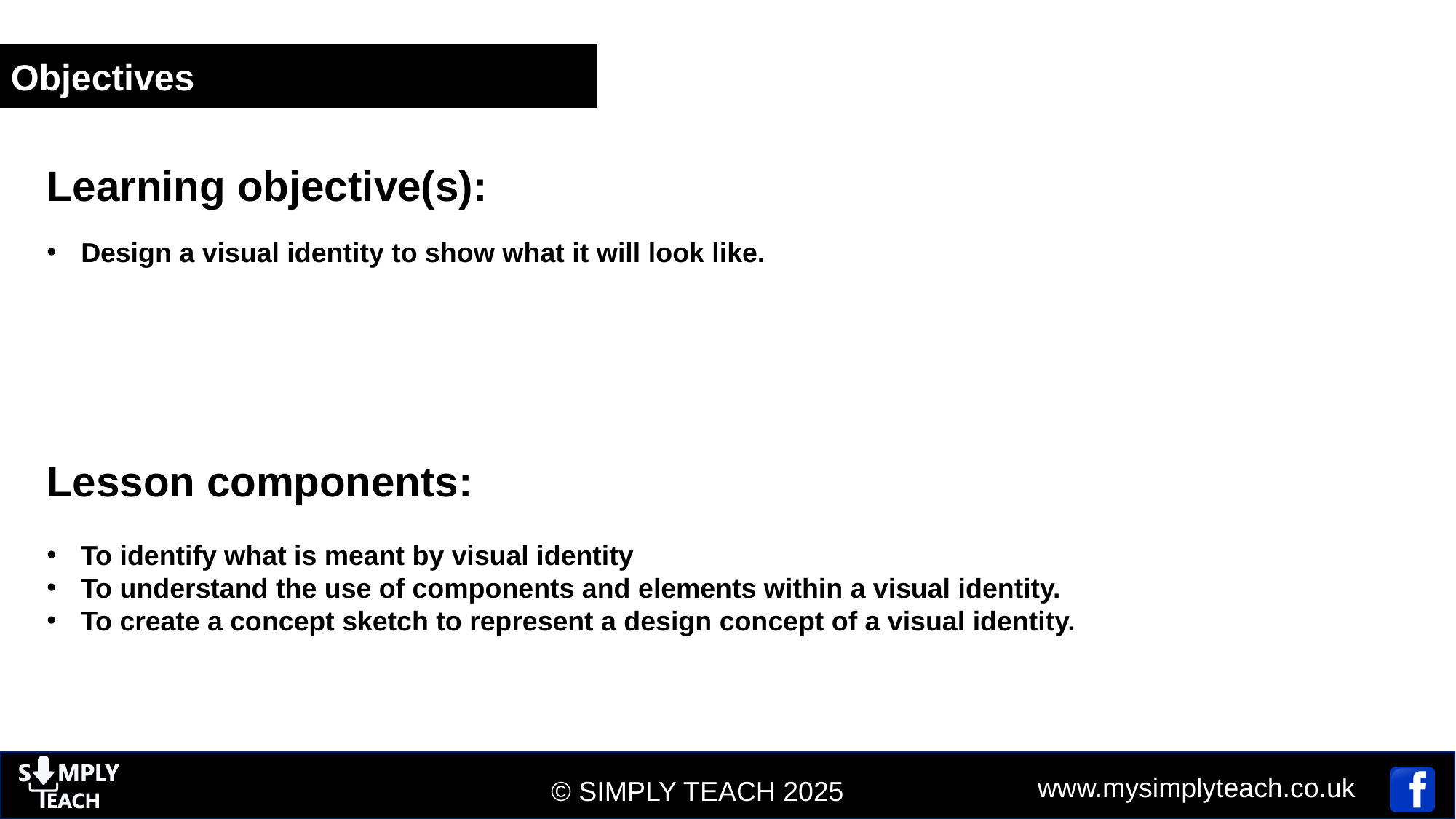

Objectives
Learning objective(s):

Design a visual identity to show what it will look like.
Lesson components:

To identify what is meant by visual identity
To understand the use of components and elements within a visual identity.
To create a concept sketch to represent a design concept of a visual identity.